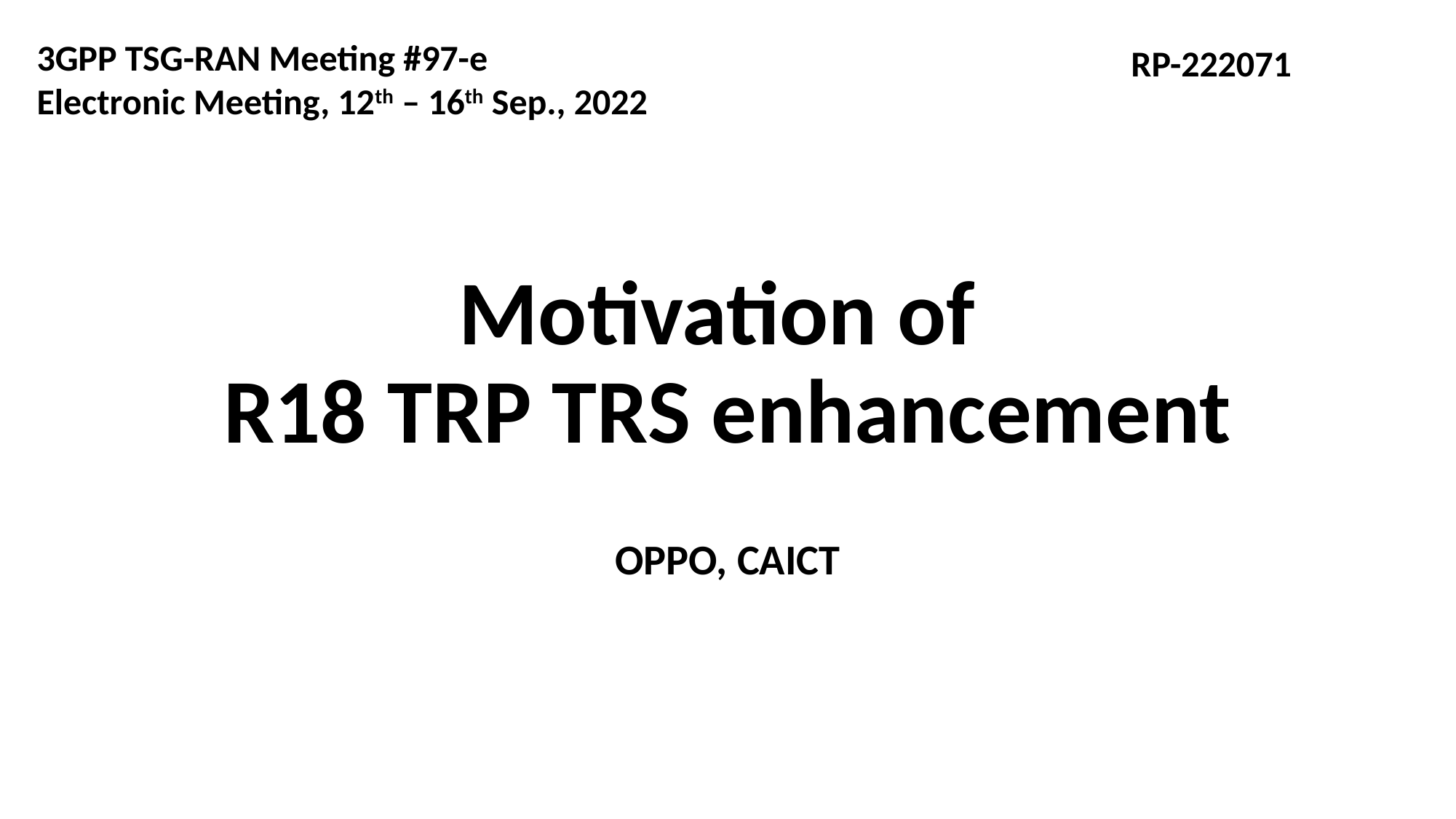

3GPP TSG-RAN Meeting #97-e
Electronic Meeting, 12th – 16th Sep., 2022
RP-222071
# Motivation of R18 TRP TRS enhancement
OPPO, CAICT